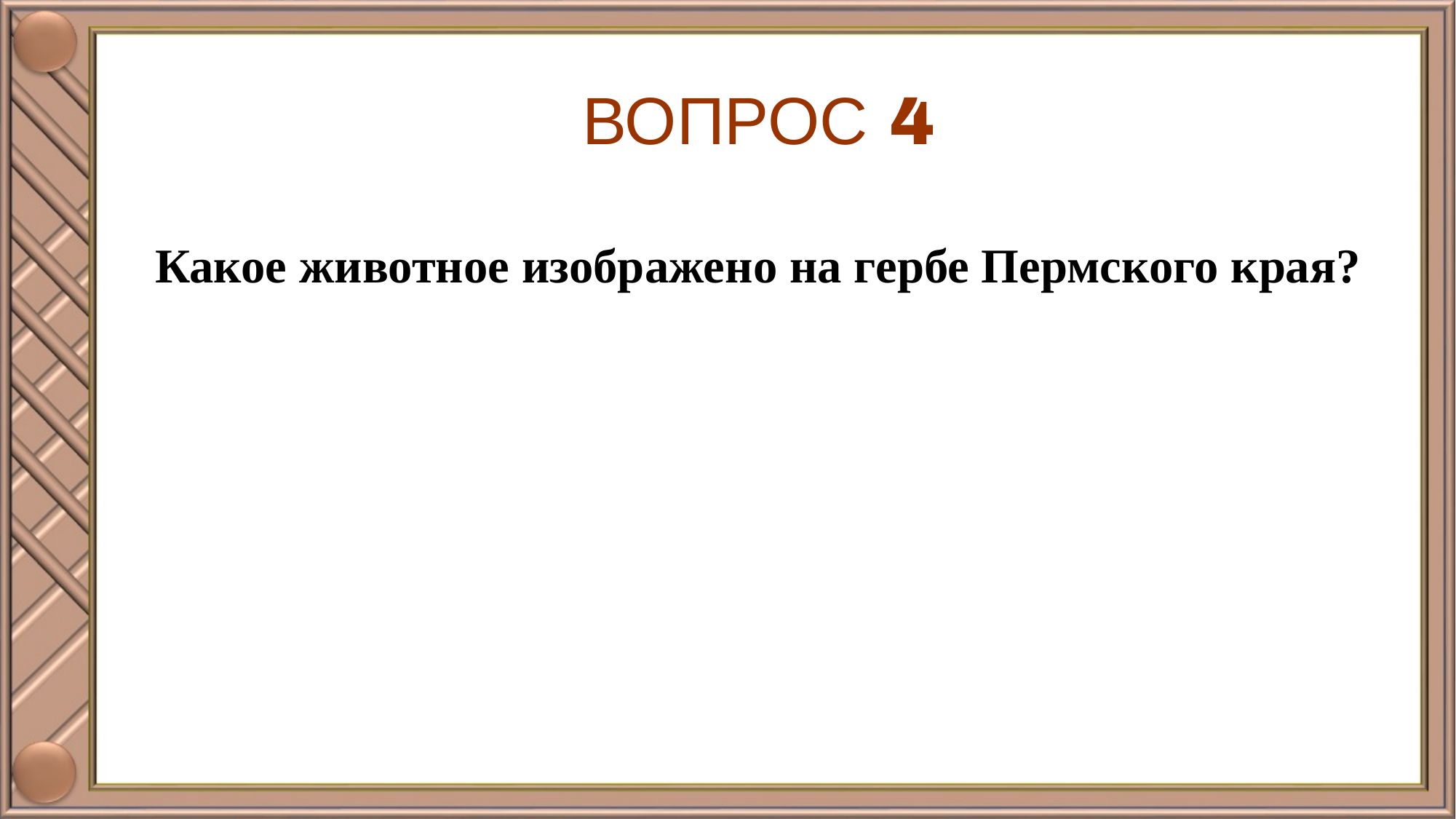

# ВОПРОС 4

Какое животное изображено на гербе Пермского края?